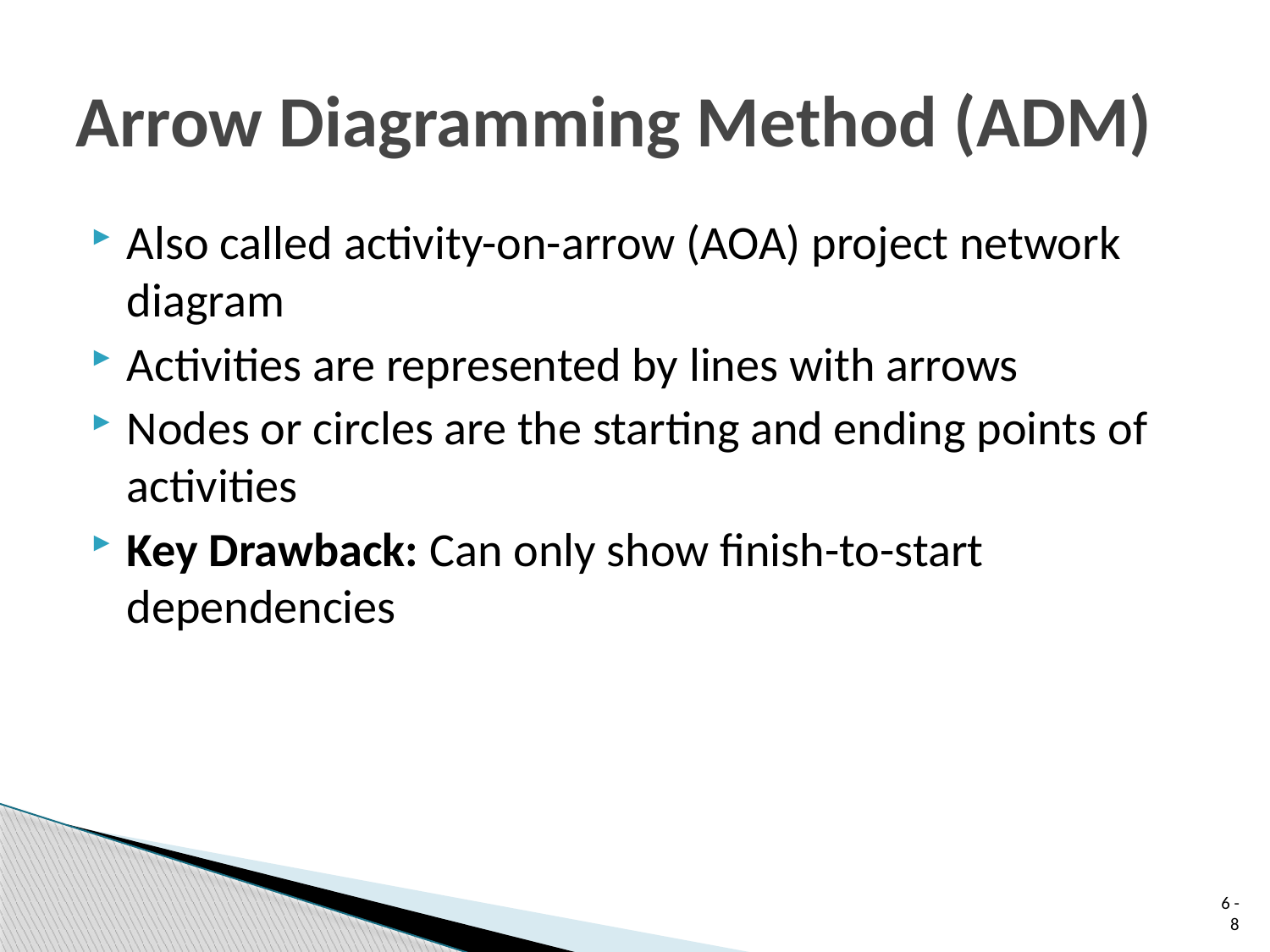

# Arrow Diagramming Method (ADM)
Also called activity-on-arrow (AOA) project network diagram
Activities are represented by lines with arrows
Nodes or circles are the starting and ending points of activities
Key Drawback: Can only show finish-to-start dependencies
 6 - 8